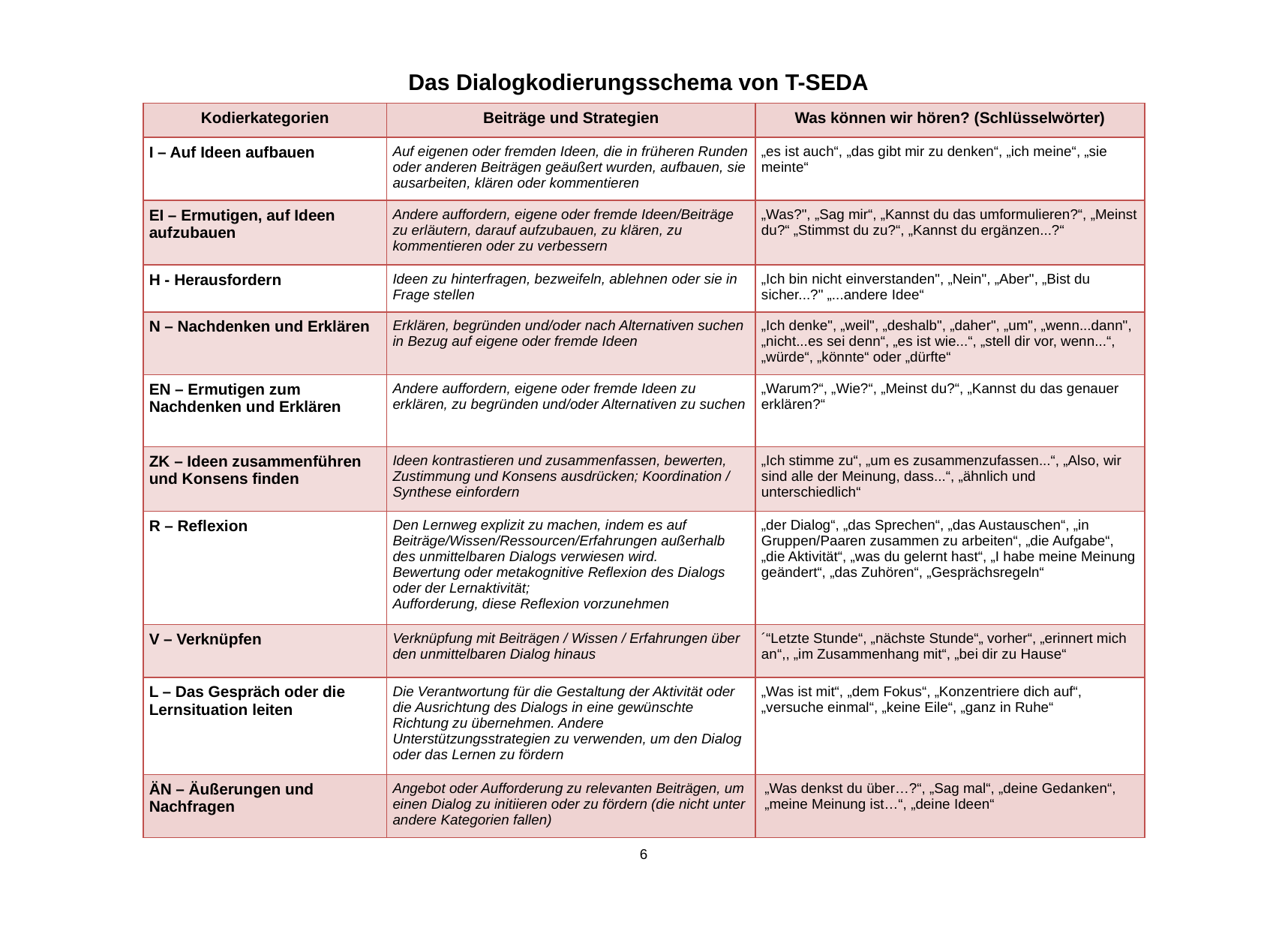

Das Dialogkodierungsschema von T-SEDA
| Kodierkategorien | Beiträge und Strategien | Was können wir hören? (Schlüsselwörter) |
| --- | --- | --- |
| I – Auf Ideen aufbauen | Auf eigenen oder fremden Ideen, die in früheren Runden oder anderen Beiträgen geäußert wurden, aufbauen, sie ausarbeiten, klären oder kommentieren | „es ist auch“, „das gibt mir zu denken“, „ich meine“, „sie meinte“ |
| EI – Ermutigen, auf Ideen aufzubauen | Andere auffordern, eigene oder fremde Ideen/Beiträge zu erläutern, darauf aufzubauen, zu klären, zu kommentieren oder zu verbessern | „Was?", „Sag mir“, „Kannst du das umformulieren?“, „Meinst du?“ „Stimmst du zu?“, „Kannst du ergänzen...?“ |
| H - Herausfordern | Ideen zu hinterfragen, bezweifeln, ablehnen oder sie in Frage stellen | „Ich bin nicht einverstanden", „Nein", „Aber", „Bist du sicher...?" „...andere Idee“ |
| N – Nachdenken und Erklären | Erklären, begründen und/oder nach Alternativen suchen in Bezug auf eigene oder fremde Ideen | „Ich denke", „weil", „deshalb", „daher", „um", „wenn...dann", „nicht...es sei denn“, „es ist wie...“, „stell dir vor, wenn...“, „würde“, „könnte“ oder „dürfte“ |
| EN – Ermutigen zum Nachdenken und Erklären | Andere auffordern, eigene oder fremde Ideen zu erklären, zu begründen und/oder Alternativen zu suchen | „Warum?“, „Wie?“, „Meinst du?“, „Kannst du das genauer erklären?“ |
| ZK – Ideen zusammenführen und Konsens finden | Ideen kontrastieren und zusammenfassen, bewerten, Zustimmung und Konsens ausdrücken; Koordination / Synthese einfordern | „Ich stimme zu“, „um es zusammenzufassen...“, „Also, wir sind alle der Meinung, dass...“, „ähnlich und unterschiedlich“ |
| R – Reflexion | Den Lernweg explizit zu machen, indem es auf Beiträge/Wissen/Ressourcen/Erfahrungen außerhalb des unmittelbaren Dialogs verwiesen wird. Bewertung oder metakognitive Reflexion des Dialogs oder der Lernaktivität; Aufforderung, diese Reflexion vorzunehmen | „der Dialog“, „das Sprechen“, „das Austauschen“, „in Gruppen/Paaren zusammen zu arbeiten“, „die Aufgabe“, „die Aktivität“, „was du gelernt hast“, „I habe meine Meinung geändert“, „das Zuhören“, „Gesprächsregeln“ |
| V – Verknüpfen | Verknüpfung mit Beiträgen / Wissen / Erfahrungen über den unmittelbaren Dialog hinaus | ´“Letzte Stunde“, „nächste Stunde“„ vorher“, „erinnert mich an“,, „im Zusammenhang mit“, „bei dir zu Hause“ |
| L – Das Gespräch oder die Lernsituation leiten | Die Verantwortung für die Gestaltung der Aktivität oder die Ausrichtung des Dialogs in eine gewünschte Richtung zu übernehmen. Andere Unterstützungsstrategien zu verwenden, um den Dialog oder das Lernen zu fördern | „Was ist mit“, „dem Fokus“, „Konzentriere dich auf“, „versuche einmal“, „keine Eile“, „ganz in Ruhe“ |
| ÄN – Äußerungen und Nachfragen | Angebot oder Aufforderung zu relevanten Beiträgen, um einen Dialog zu initiieren oder zu fördern (die nicht unter andere Kategorien fallen) | „Was denkst du über…?“, „Sag mal“, „deine Gedanken“, „meine Meinung ist…“, „deine Ideen“ |
6